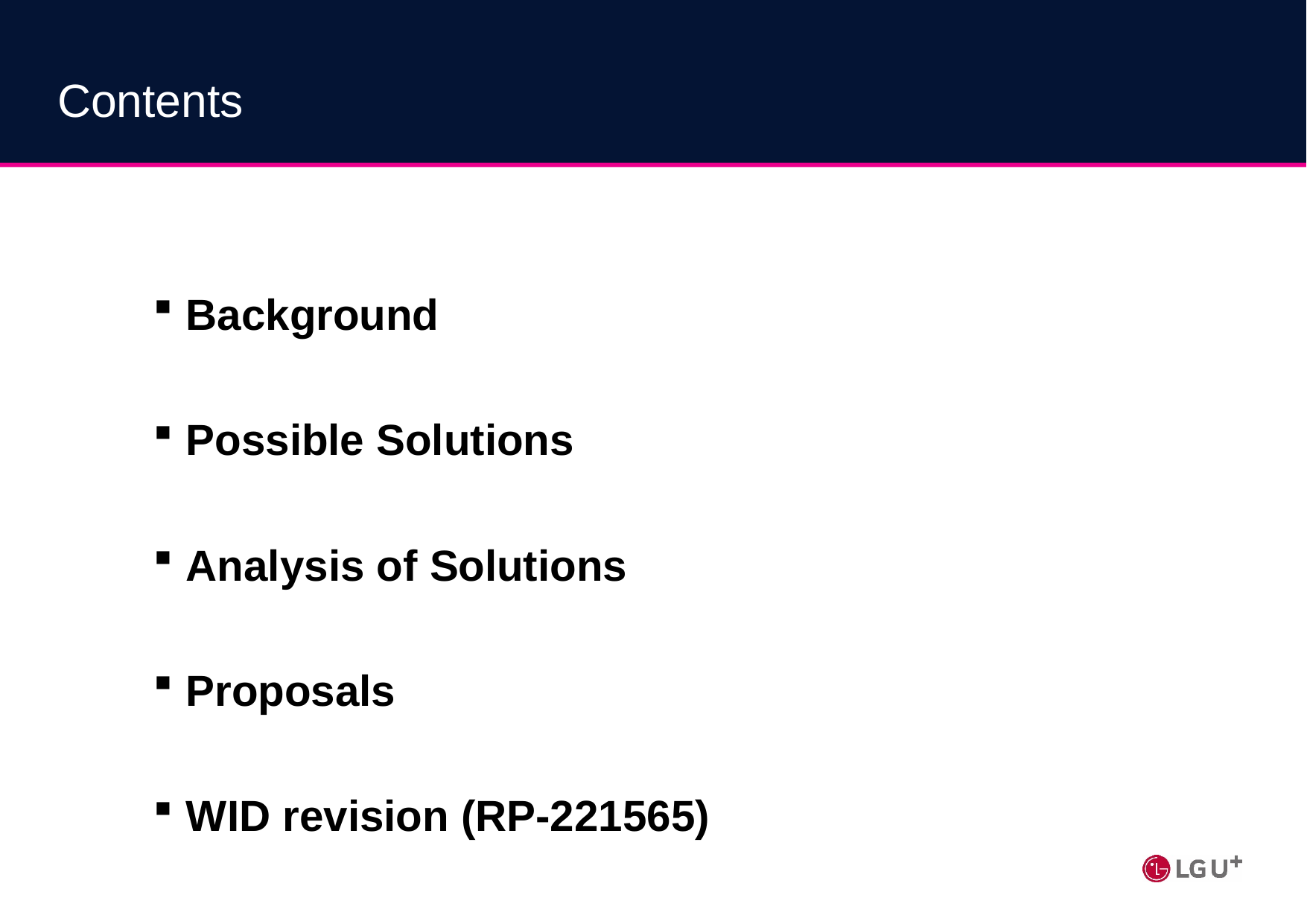

# Contents
 Background
 Possible Solutions
 Analysis of Solutions
 Proposals
 WID revision (RP-221565)